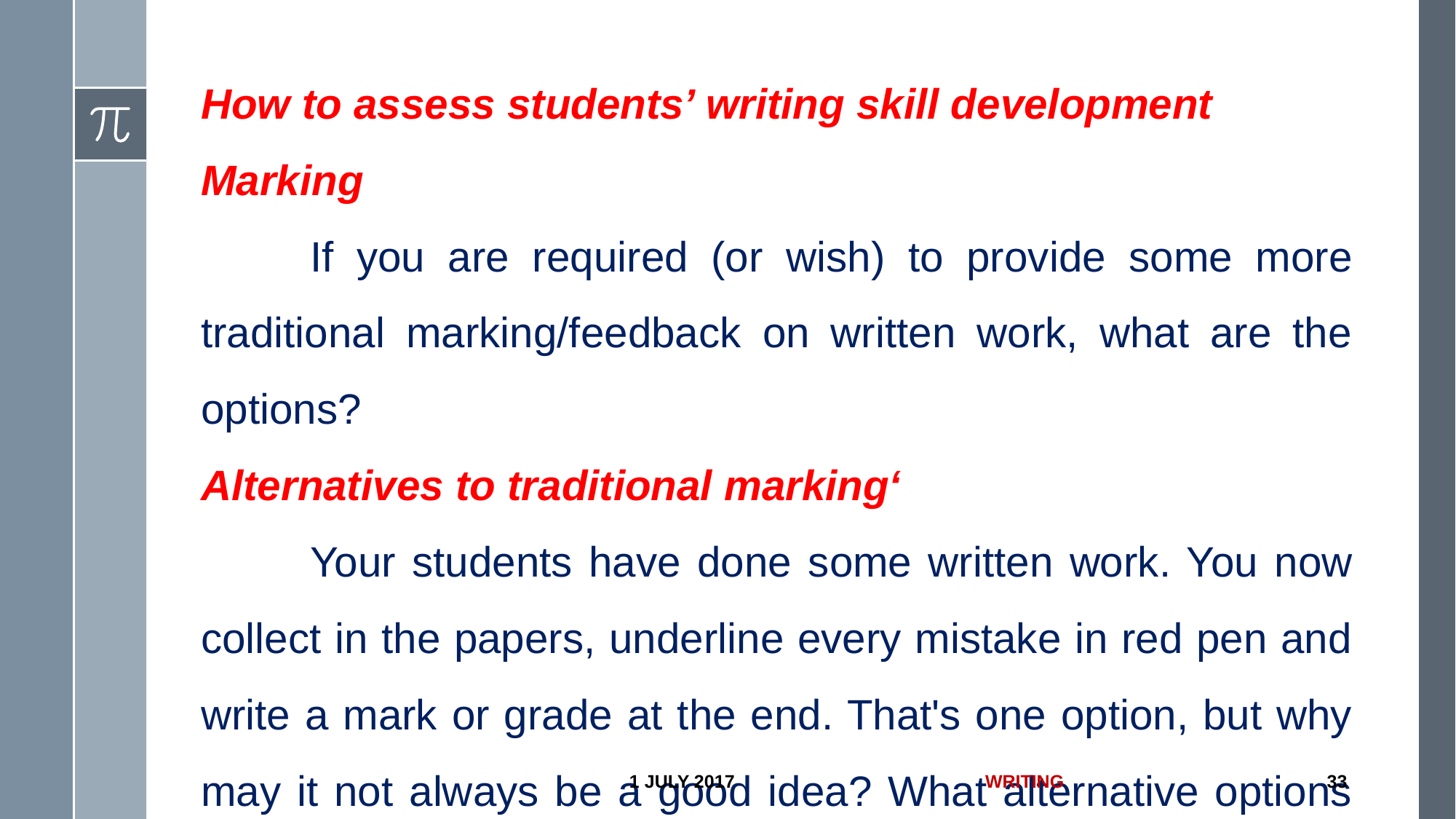

How to assess students’ writing skill development
Marking
		If you are required (or wish) to provide some more traditional marking/feedback on written work, what are the options?
Alternatives to traditional marking‘
		Your students have done some written work. You now collect in the papers, underline every mistake in red pen and write a mark or grade at the end. That's one option, but why may it not always be a good idea? What alternative options can you think of?
1 July 2017
Writing
33